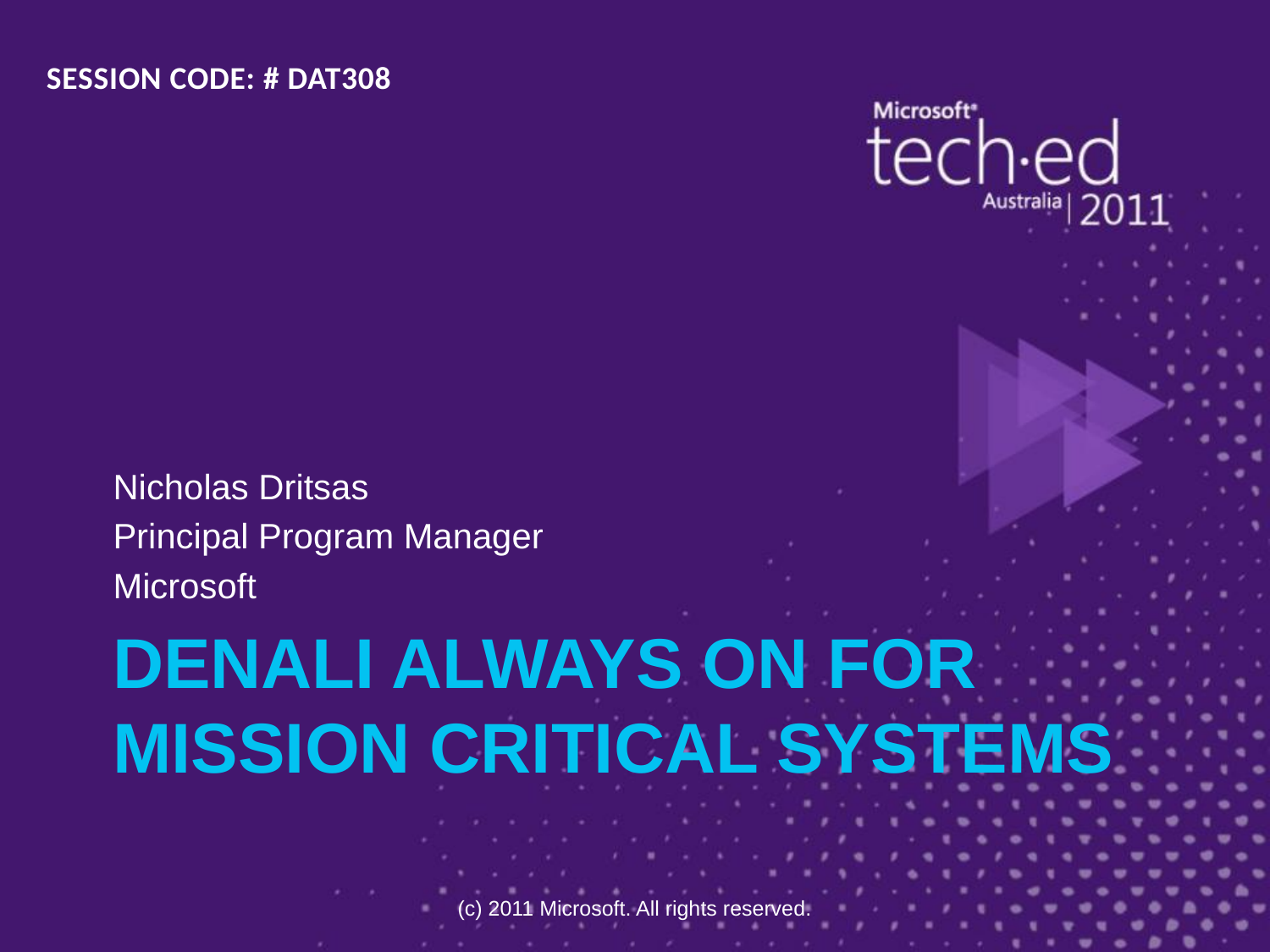

SESSION CODE: # DAT308
Nicholas Dritsas
Principal Program Manager
Microsoft
# Denali Always On for Mission Critical Systems
(c) 2011 Microsoft. All rights reserved.